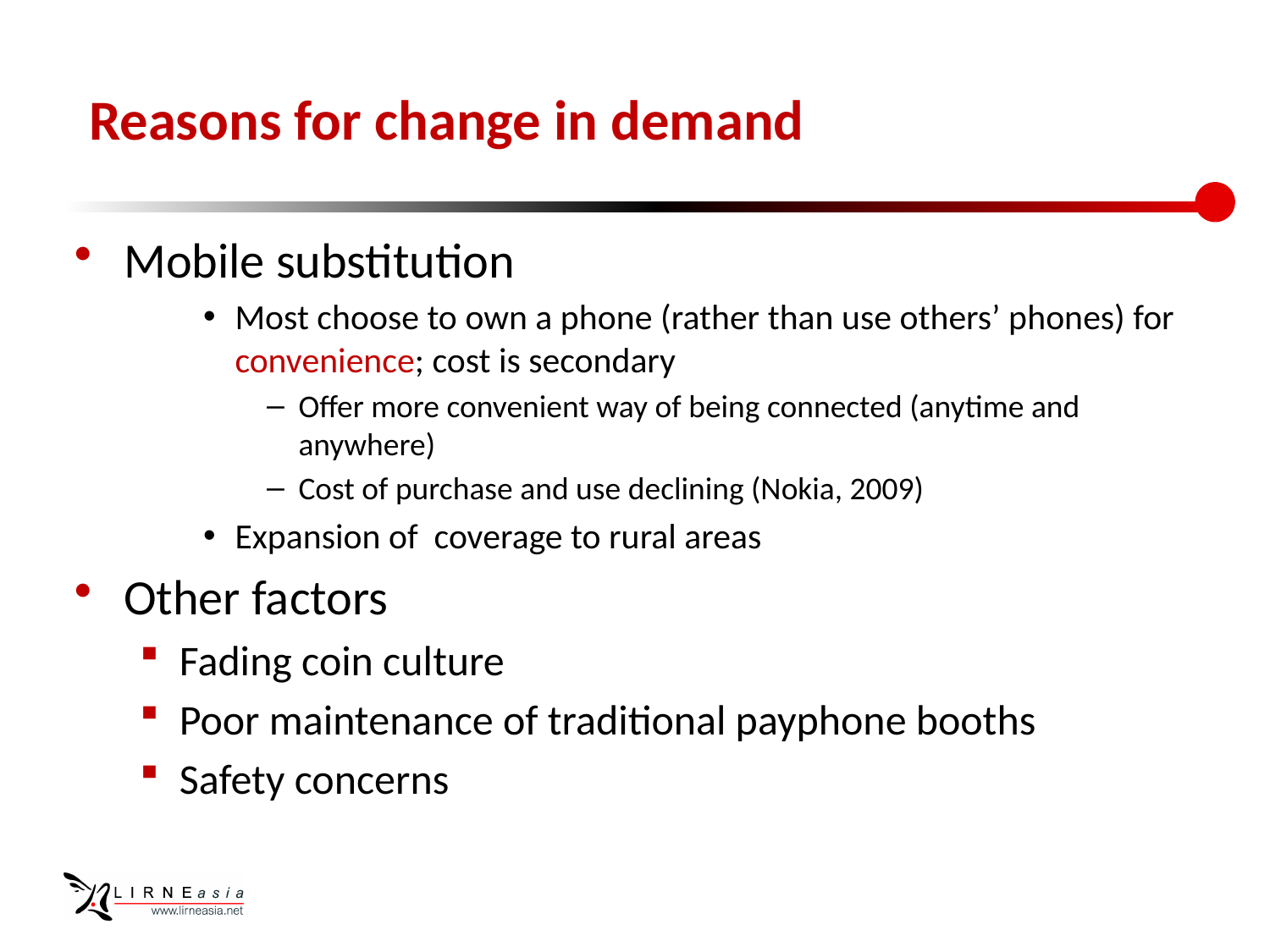

# Reasons for change in demand
Mobile substitution
Most choose to own a phone (rather than use others’ phones) for convenience; cost is secondary
Offer more convenient way of being connected (anytime and anywhere)
Cost of purchase and use declining (Nokia, 2009)
Expansion of  coverage to rural areas
Other factors
Fading coin culture
Poor maintenance of traditional payphone booths
Safety concerns